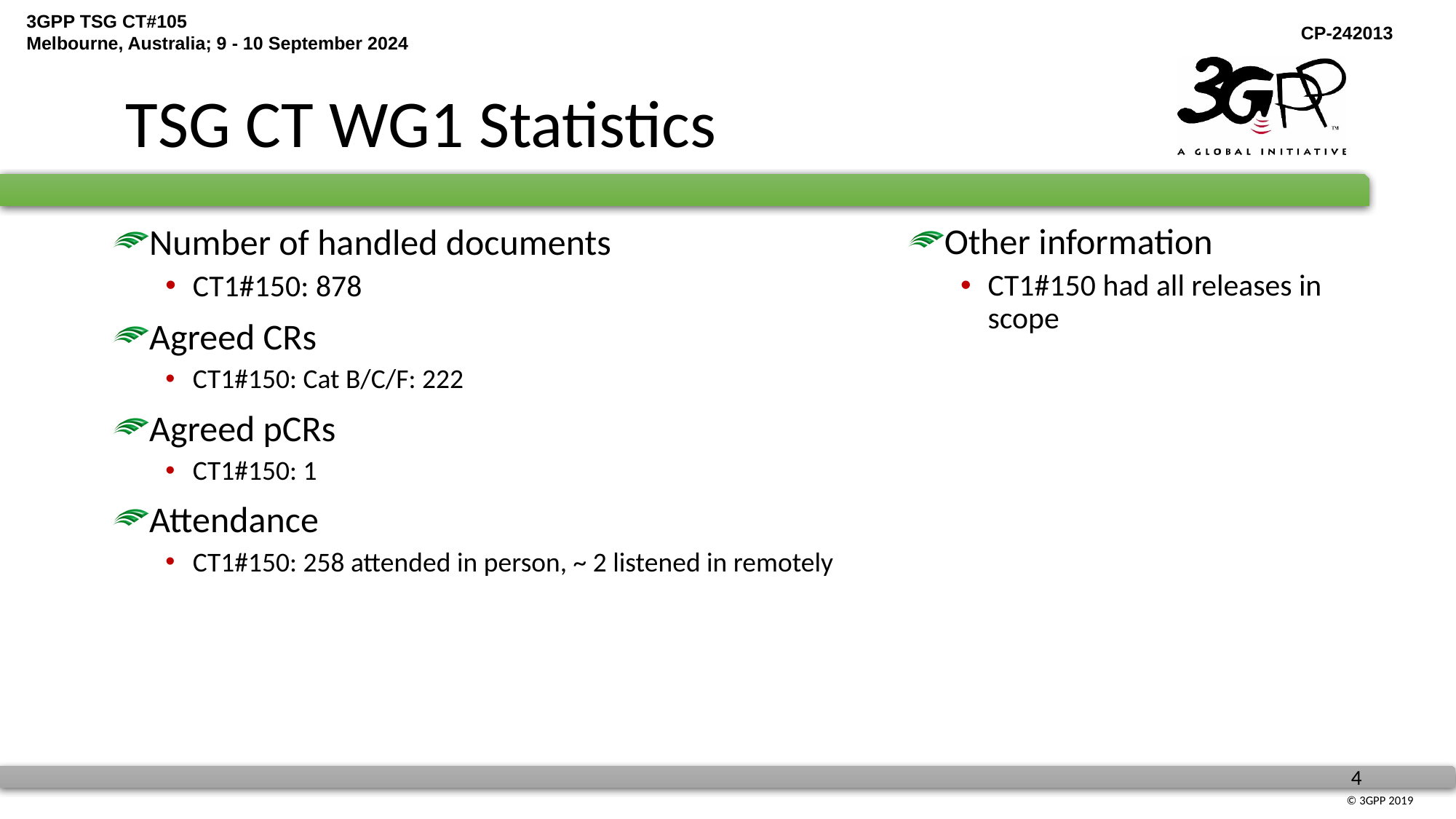

# TSG CT WG1 Statistics
Other information
CT1#150 had all releases in scope
Number of handled documents
CT1#150: 878
Agreed CRs
CT1#150: Cat B/C/F: 222
Agreed pCRs
CT1#150: 1
Attendance
CT1#150: 258 attended in person, ~ 2 listened in remotely